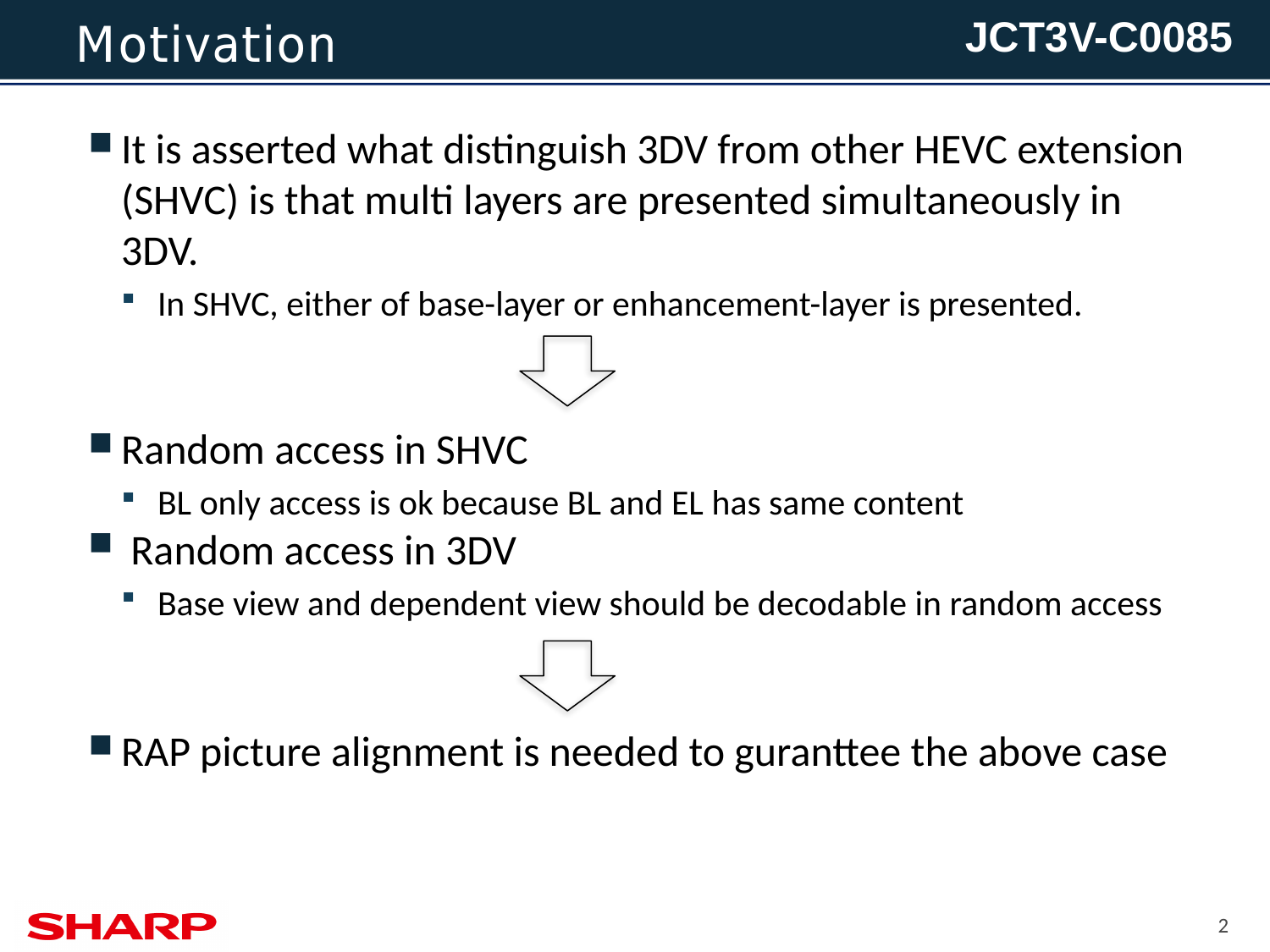

# Motivation
It is asserted what distinguish 3DV from other HEVC extension (SHVC) is that multi layers are presented simultaneously in 3DV.
In SHVC, either of base-layer or enhancement-layer is presented.

Random access in SHVC
BL only access is ok because BL and EL has same content
 Random access in 3DV
Base view and dependent view should be decodable in random access

RAP picture alignment is needed to guranttee the above case

2